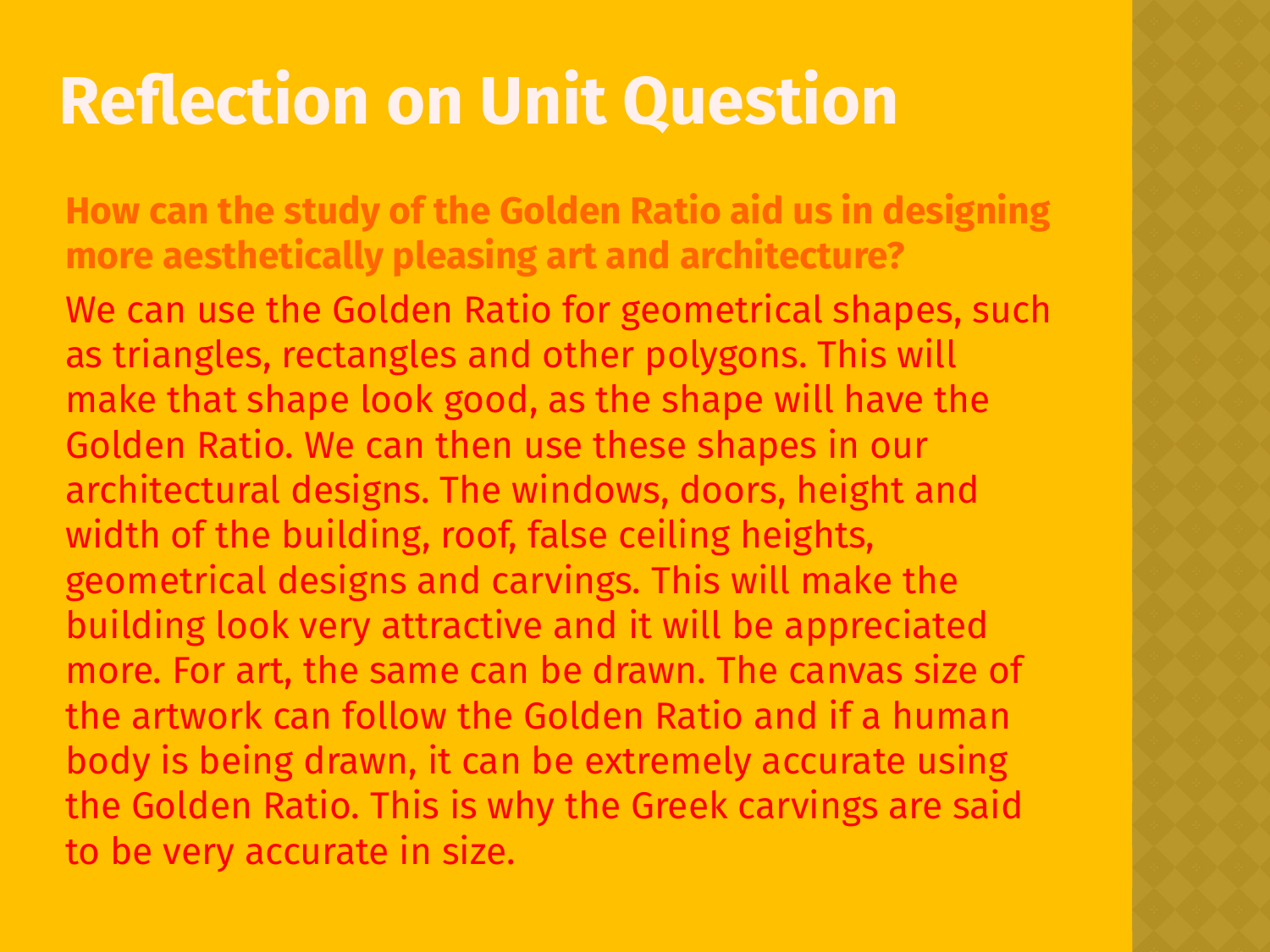

# Reflection on Unit Question
How can the study of the Golden Ratio aid us in designing more aesthetically pleasing art and architecture?
We can use the Golden Ratio for geometrical shapes, such as triangles, rectangles and other polygons. This will make that shape look good, as the shape will have the Golden Ratio. We can then use these shapes in our architectural designs. The windows, doors, height and width of the building, roof, false ceiling heights, geometrical designs and carvings. This will make the building look very attractive and it will be appreciated more. For art, the same can be drawn. The canvas size of the artwork can follow the Golden Ratio and if a human body is being drawn, it can be extremely accurate using the Golden Ratio. This is why the Greek carvings are said to be very accurate in size.